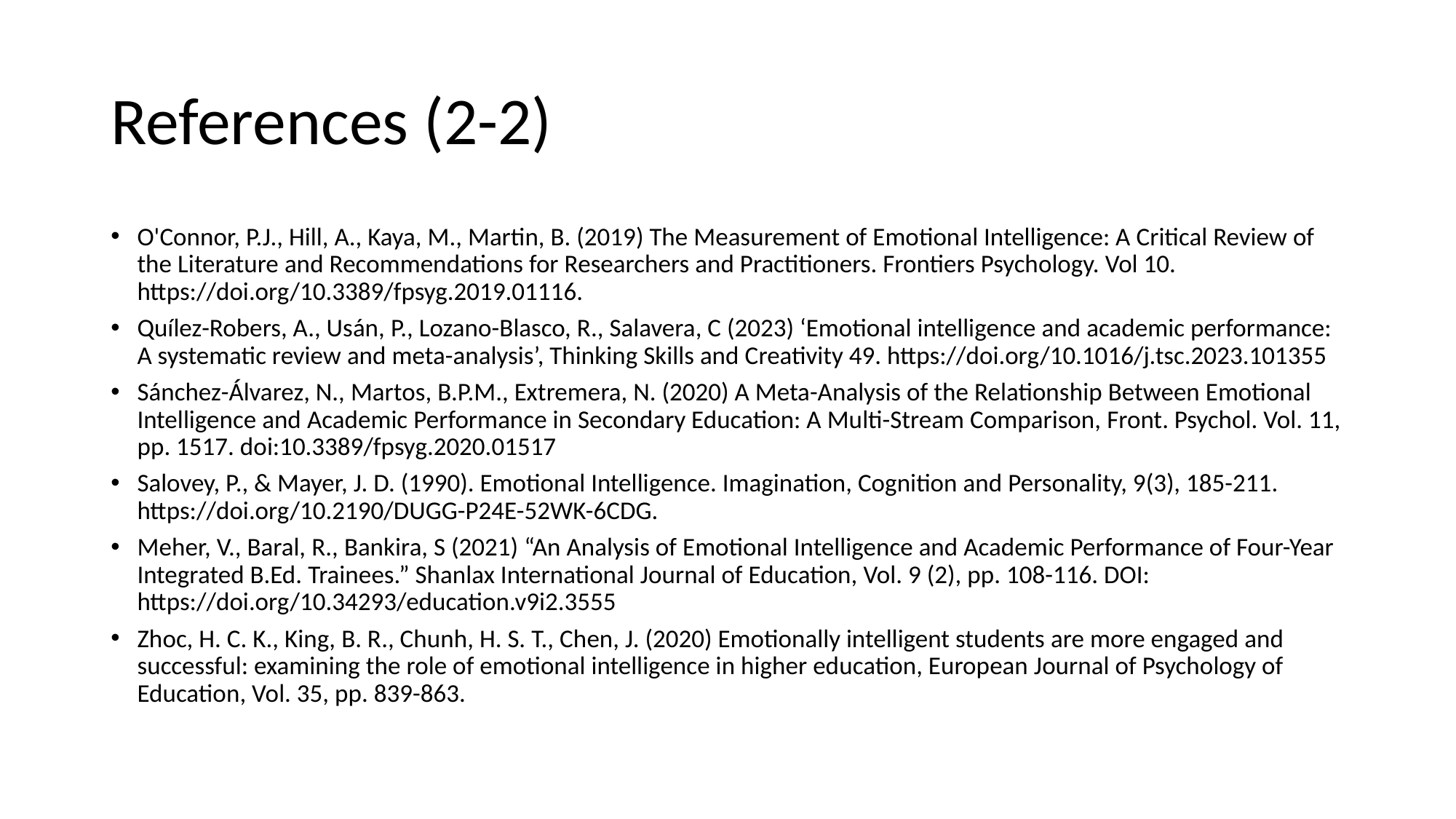

# References (2-2)
O'Connor, P.J., Hill, A., Kaya, M., Martin, B. (2019) The Measurement of Emotional Intelligence: A Critical Review of the Literature and Recommendations for Researchers and Practitioners. Frontiers Psychology. Vol 10. https://doi.org/10.3389/fpsyg.2019.01116.
Quílez-Robers, A., Usán, P., Lozano-Blasco, R., Salavera, C (2023) ‘Emotional intelligence and academic performance: A systematic review and meta-analysis’, Thinking Skills and Creativity 49. https://doi.org/10.1016/j.tsc.2023.101355
Sánchez-Álvarez, N., Martos, B.P.M., Extremera, N. (2020) A Meta-Analysis of the Relationship Between Emotional Intelligence and Academic Performance in Secondary Education: A Multi-Stream Comparison, Front. Psychol. Vol. 11, pp. 1517. doi:10.3389/fpsyg.2020.01517
Salovey, P., & Mayer, J. D. (1990). Emotional Intelligence. Imagination, Cognition and Personality, 9(3), 185-211. https://doi.org/10.2190/DUGG-P24E-52WK-6CDG.
Meher, V., Baral, R., Bankira, S (2021) “An Analysis of Emotional Intelligence and Academic Performance of Four-Year Integrated B.Ed. Trainees.” Shanlax International Journal of Education, Vol. 9 (2), pp. 108-116. DOI: https://doi.org/10.34293/education.v9i2.3555
Zhoc, H. C. K., King, B. R., Chunh, H. S. T., Chen, J. (2020) Emotionally intelligent students are more engaged and successful: examining the role of emotional intelligence in higher education, European Journal of Psychology of Education, Vol. 35, pp. 839-863.